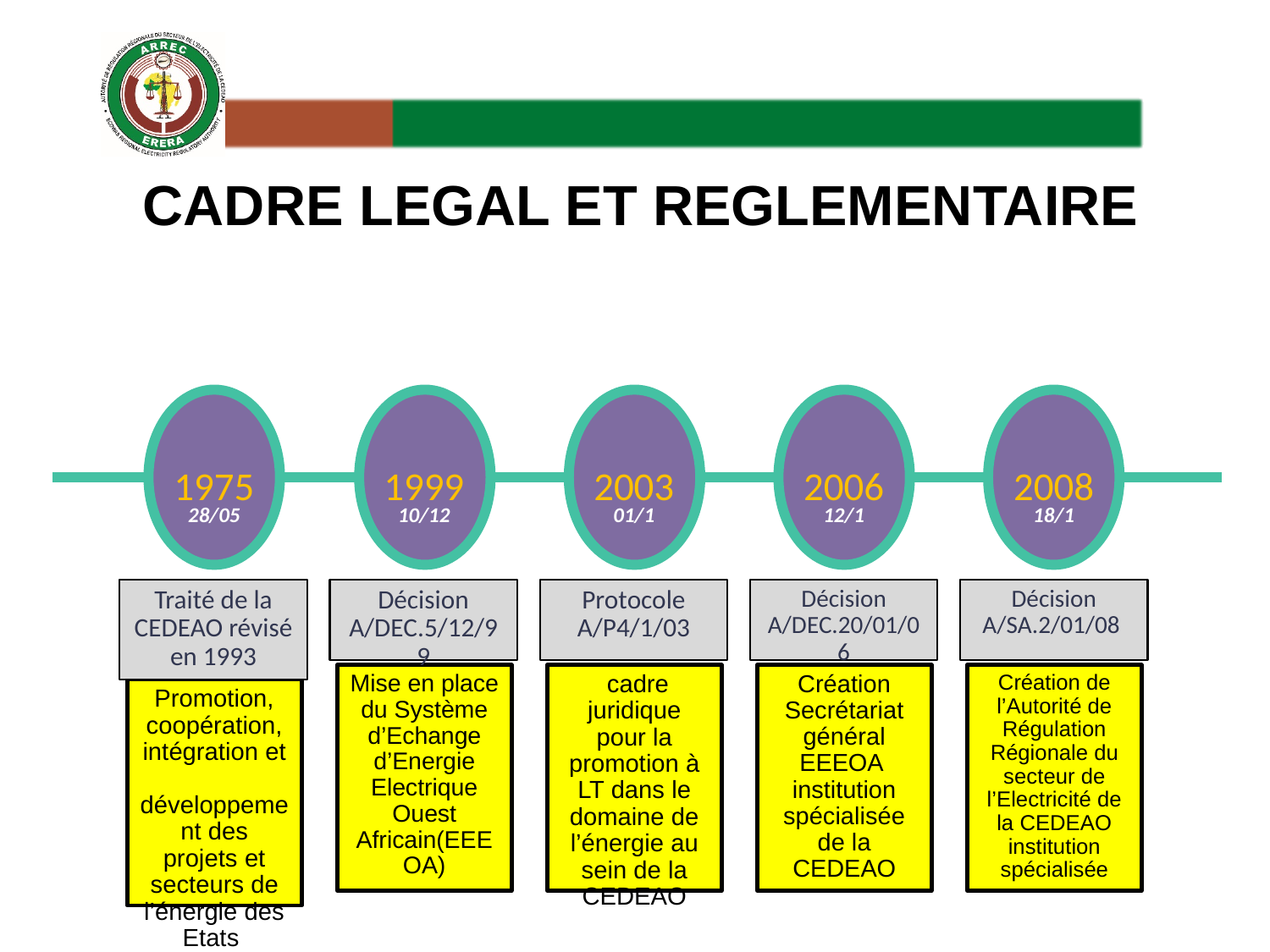

# CADRE LEGAL ET REGLEMENTAIRE
1975
1999
2003
2006
2008
28/05
10/12
01/1
12/1
18/1
Traité de la CEDEAO révisé en 1993
Décision A/DEC.5/12/99
Protocole A/P4/1/03

Décision A/DEC.20/01/06
Décision A/SA.2/01/08
Mise en place du Système d’Echange d’Energie Electrique Ouest Africain(EEEOA)
 cadre juridique pour la promotion à LT dans le domaine de l’énergie au sein de la CEDEAO
Création Secrétariat général EEEOA  institution spécialisée de la CEDEAO
Création de l’Autorité de Régulation Régionale du secteur de l’Electricité de la CEDEAO institution spécialisée
Promotion, coopération, intégration et  développement des projets et secteurs de l’énergie des Etats